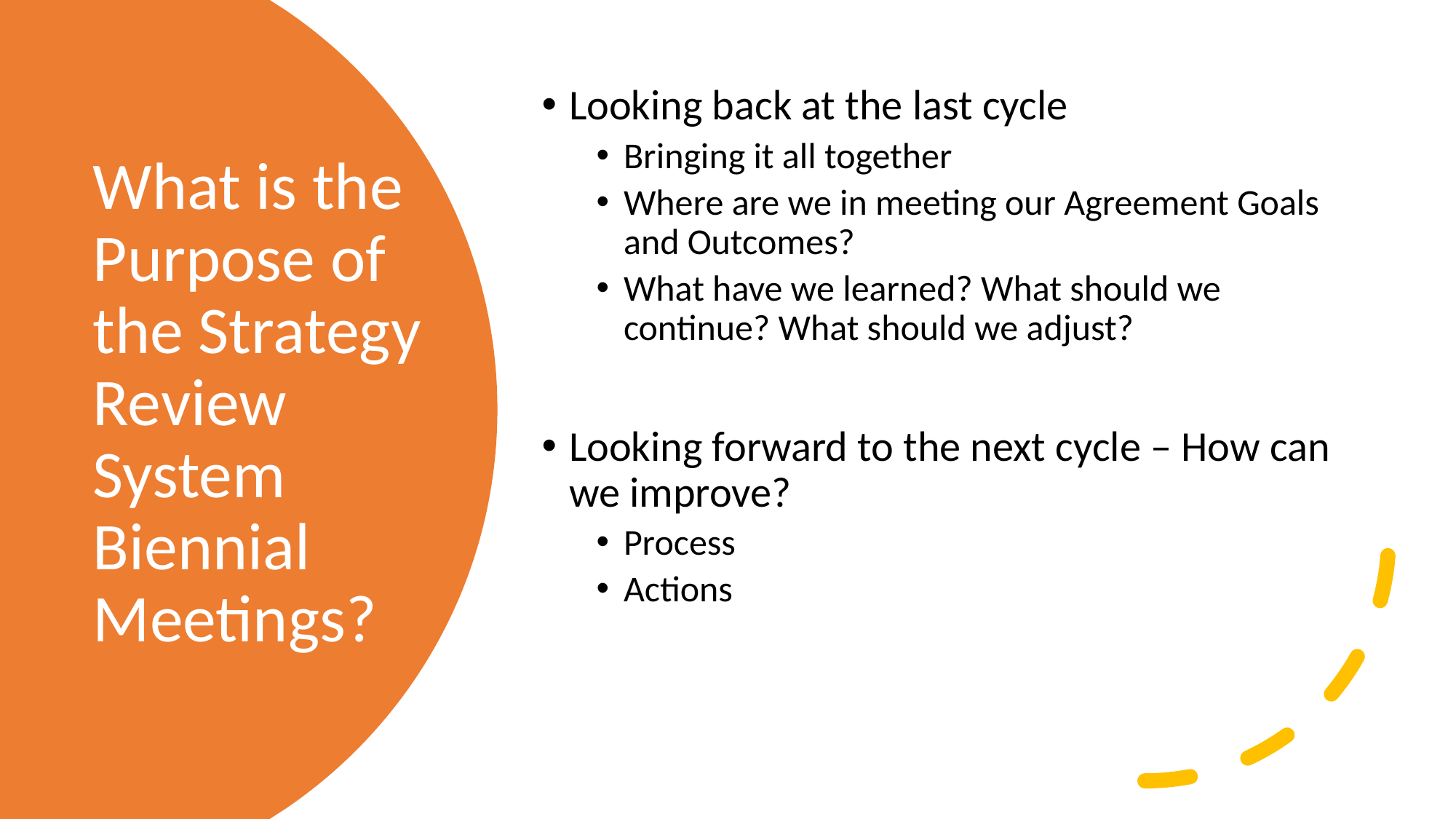

Looking back at the last cycle
Bringing it all together
Where are we in meeting our Agreement Goals and Outcomes?
What have we learned? What should we continue? What should we adjust?

Looking forward to the next cycle – How can we improve?
Process
Actions

# What is the Purpose of the Strategy Review System Biennial Meetings?